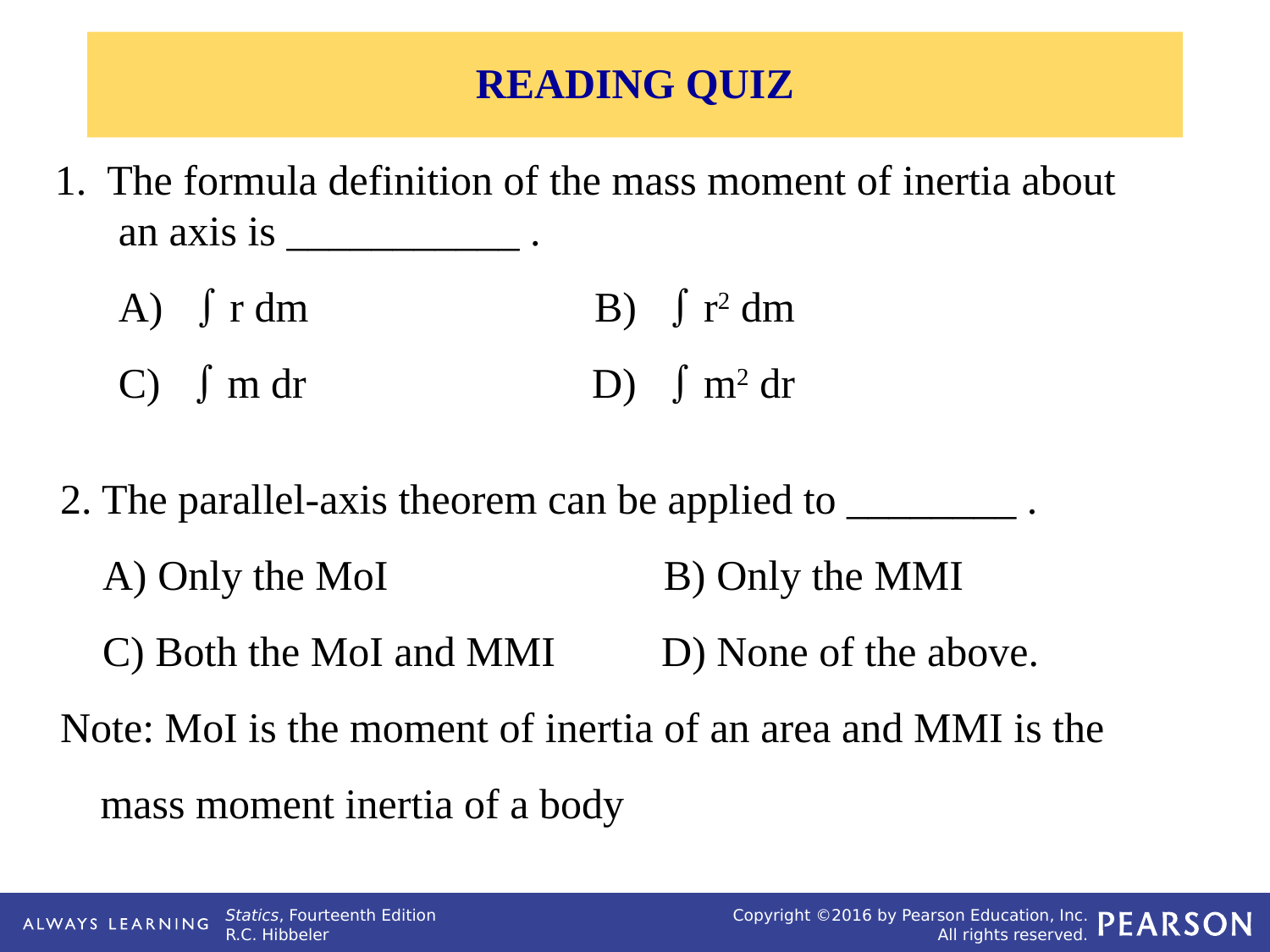

READING QUIZ
1.  The formula definition of the mass moment of inertia about an axis is ___________ .
      A)   ∫ r dm                           B)   ∫ r2 dm
      C)   ∫ m dr                           D)   ∫ m2 dr
2. The parallel-axis theorem can be applied to ________ .
    A) Only the MoI                          B) Only the MMI
    C) Both the MoI and MMI          D) None of the above.
Note: MoI is the moment of inertia of an area and MMI is the mass moment inertia of a body